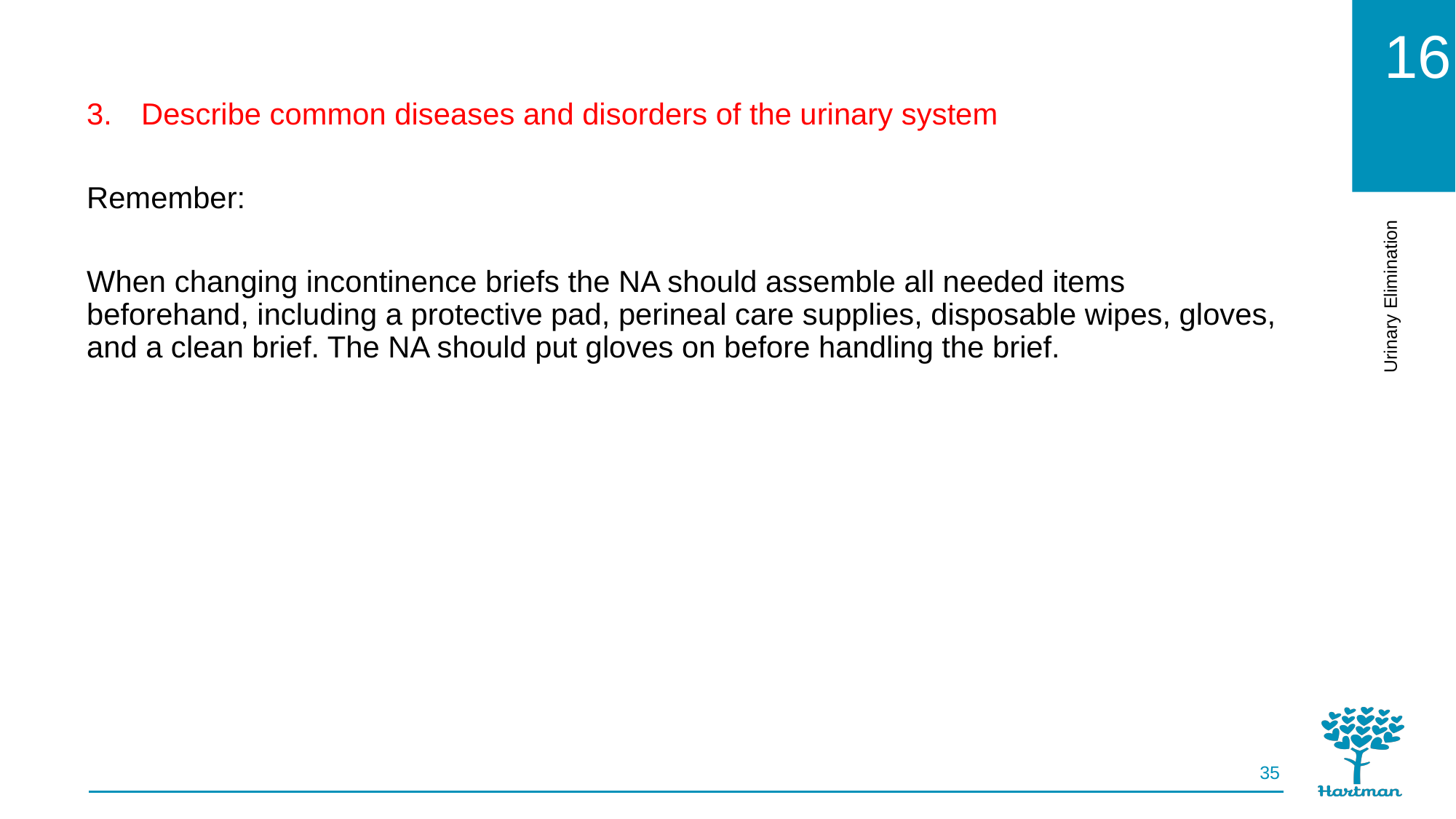

Describe common diseases and disorders of the urinary system

Remember:

When changing incontinence briefs the NA should assemble all needed items beforehand, including a protective pad, perineal care supplies, disposable wipes, gloves, and a clean brief. The NA should put gloves on before handling the brief.

35